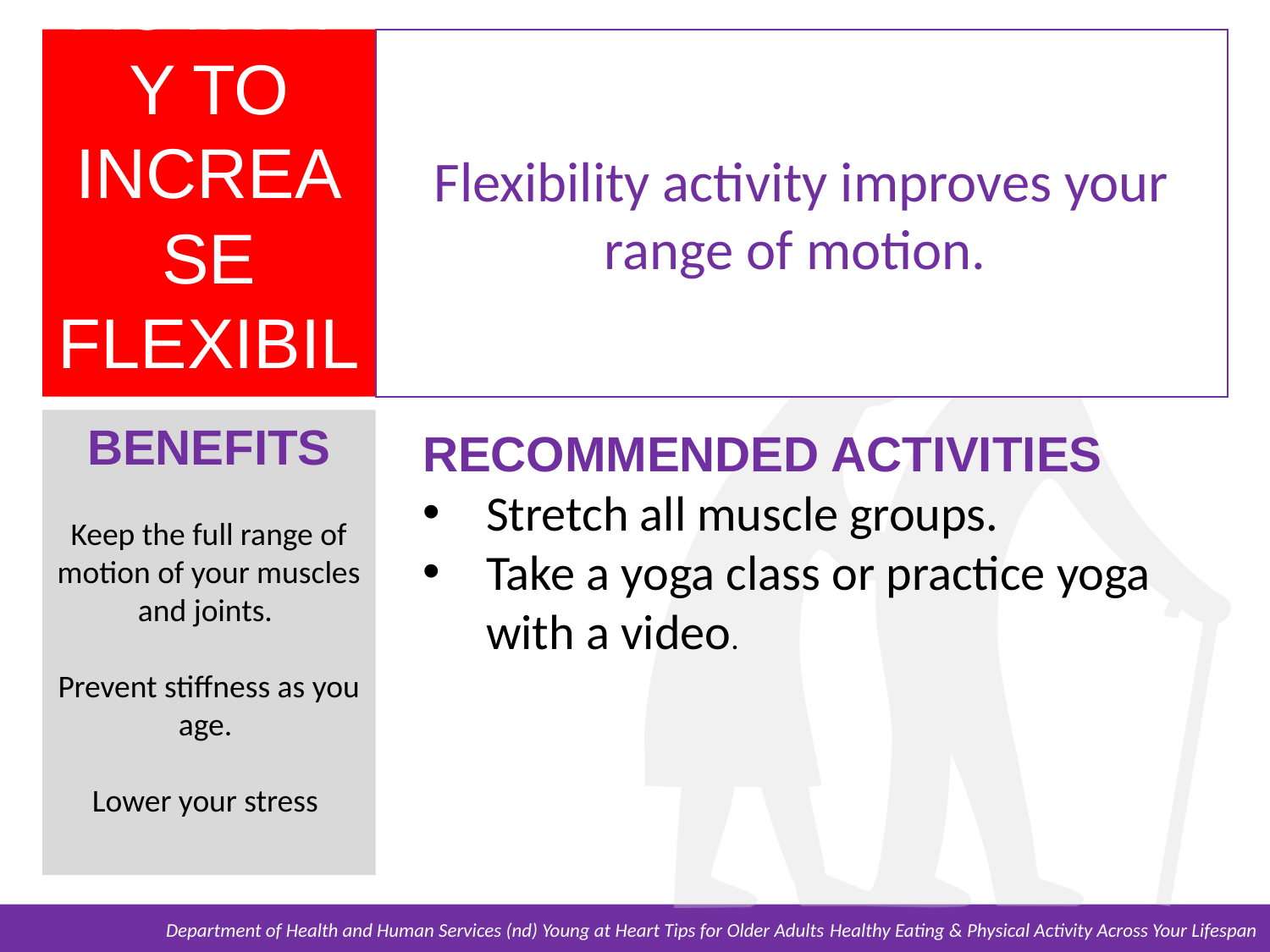

ACTIVITY TO INCREASE FLEXIBILITY
Flexibility activity improves your range of motion.
BENEFITS

Keep the full range of motion of your muscles and joints.

Prevent stiffness as you age.

Lower your stress

RECOMMENDED ACTIVITIES
Stretch all muscle groups.
Take a yoga class or practice yoga with a video.

Department of Health and Human Services (nd) Young at Heart Tips for Older Adults Healthy Eating & Physical Activity Across Your Lifespan